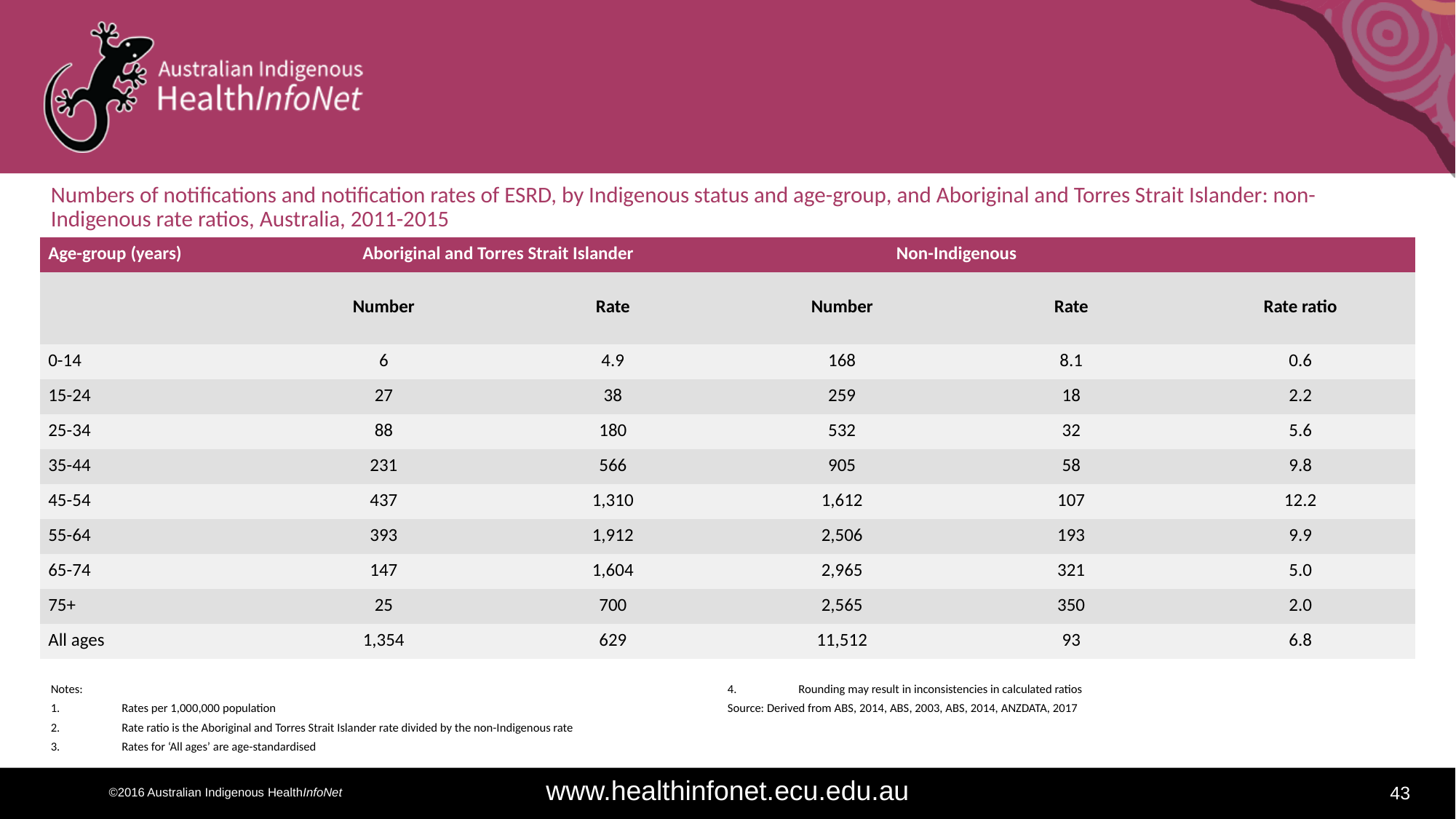

# Numbers of notifications and notification rates of ESRD, by Indigenous status and age-group, and Aboriginal and Torres Strait Islander: non-Indigenous rate ratios, Australia, 2011-2015
| Age-group (years) | Aboriginal and Torres Strait Islander |  | Non-Indigenous |  |  |
| --- | --- | --- | --- | --- | --- |
|  | Number | Rate | Number | Rate | Rate ratio |
| 0-14 | 6 | 4.9 | 168 | 8.1 | 0.6 |
| 15-24 | 27 | 38 | 259 | 18 | 2.2 |
| 25-34 | 88 | 180 | 532 | 32 | 5.6 |
| 35-44 | 231 | 566 | 905 | 58 | 9.8 |
| 45-54 | 437 | 1,310 | 1,612 | 107 | 12.2 |
| 55-64 | 393 | 1,912 | 2,506 | 193 | 9.9 |
| 65-74 | 147 | 1,604 | 2,965 | 321 | 5.0 |
| 75+ | 25 | 700 | 2,565 | 350 | 2.0 |
| All ages | 1,354 | 629 | 11,512 | 93 | 6.8 |
Notes:
1.	Rates per 1,000,000 population
2.	Rate ratio is the Aboriginal and Torres Strait Islander rate divided by the non-Indigenous rate
3.	Rates for ‘All ages’ are age-standardised
4.	Rounding may result in inconsistencies in calculated ratios
Source: Derived from ABS, 2014, ABS, 2003, ABS, 2014, ANZDATA, 2017